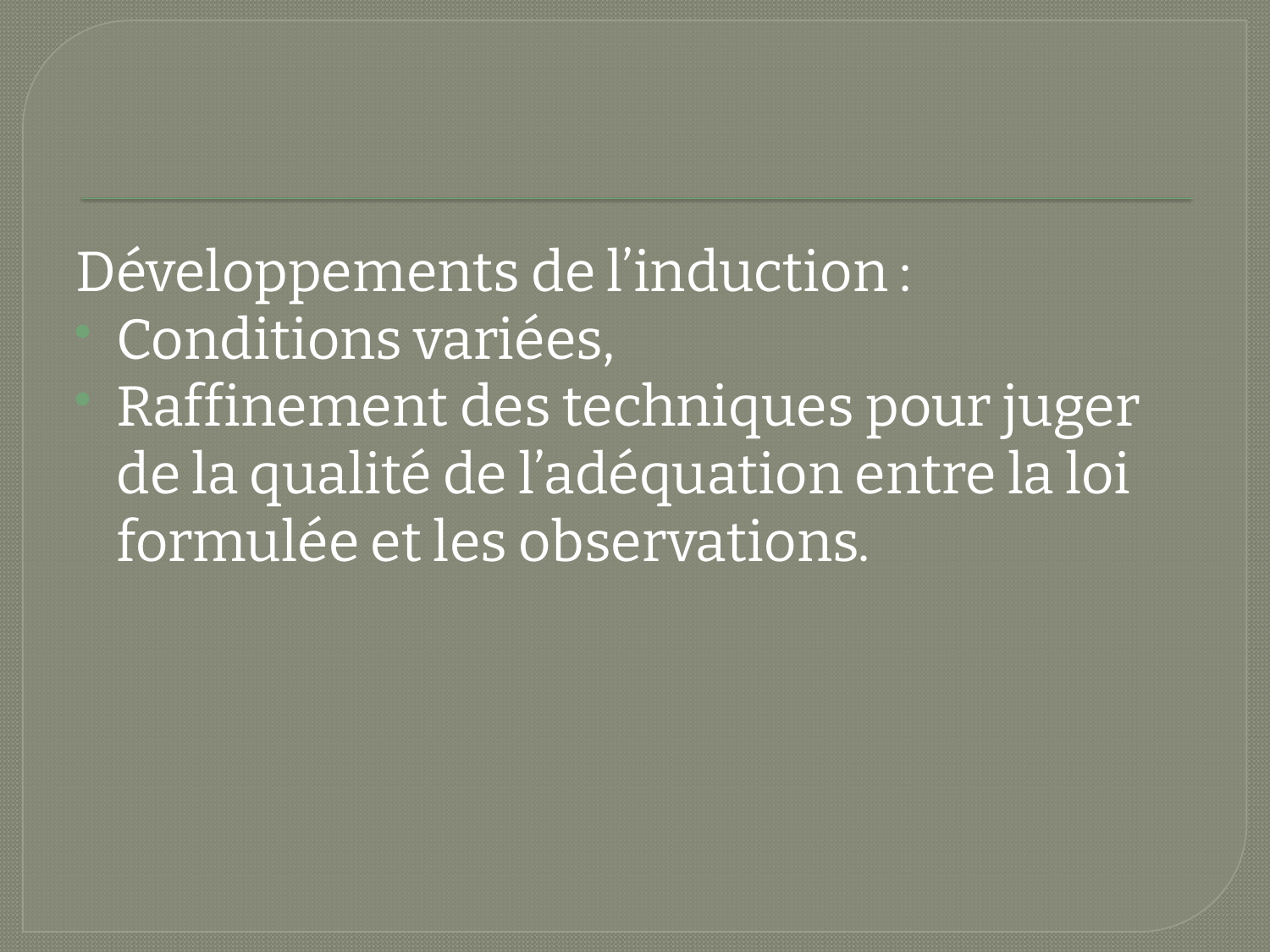

Développements de l’induction :
Conditions variées,
Raffinement des techniques pour juger de la qualité de l’adéquation entre la loi formulée et les observations.